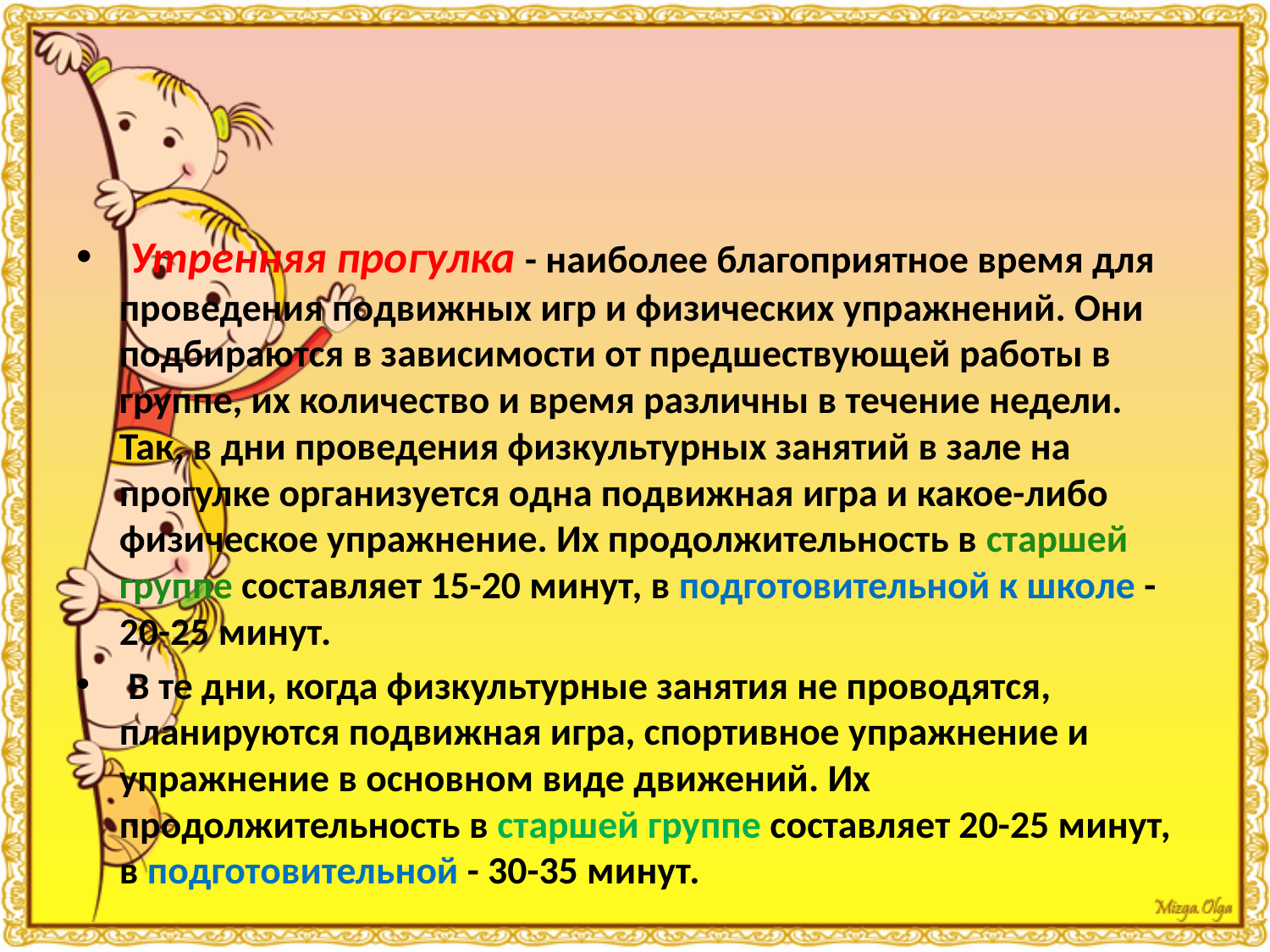

#
 Утренняя прогулка - наиболее благоприятное время для проведения подвижных игр и физических упражнений. Они подбираются в зависимости от предшествующей работы в группе, их количество и время различны в течение недели. Так, в дни проведения физкультурных занятий в зале на прогулке организуется одна подвижная игра и какое-либо физическое упражнение. Их продолжительность в старшей группе составляет 15-20 минут, в подготовительной к школе - 20-25 минут.
 В те дни, когда физкультурные занятия не проводятся, планируются подвижная игра, спортивное упражнение и упражнение в основном виде движений. Их продолжительность в старшей группе составляет 20-25 минут, в подготовительной - 30-35 минут.